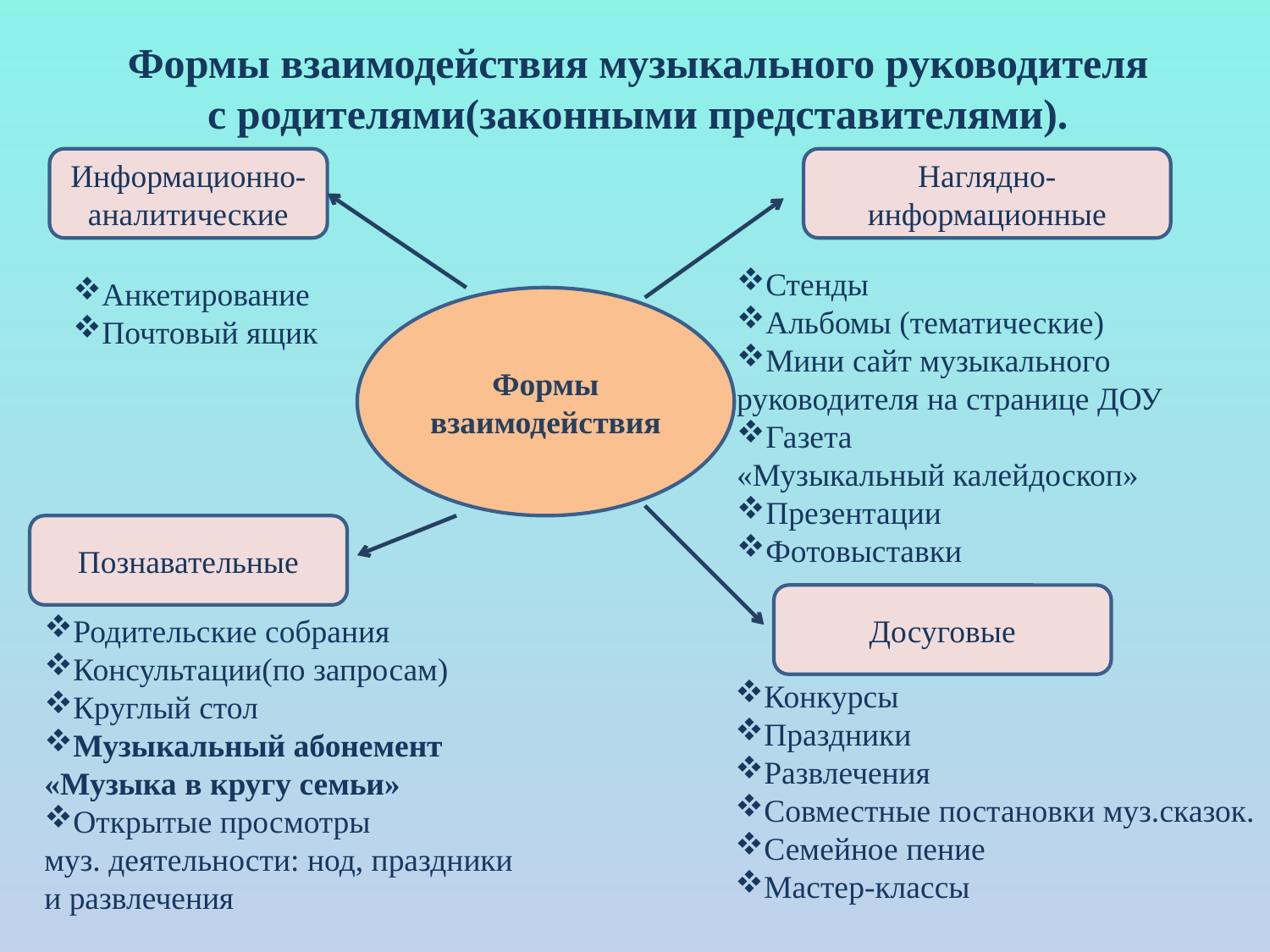

Формы взаимодействия музыкального руководителя
с родителями(законными представителями).
Информационно-
аналитические
Наглядно-
информационные
Стенды
Альбомы (тематические)
Мини сайт музыкального руководителя на странице ДОУ
Газета
«Музыкальный калейдоскоп»
Презентации
Фотовыставки

Анкетирование
Почтовый ящик
Формы
взаимодействия
Познавательные
Досуговые
Родительские собрания
Консультации(по запросам)
Круглый стол
Музыкальный абонемент
«Музыка в кругу семьи»
Открытые просмотры
муз. деятельности: нод, праздники
и развлечения

Конкурсы
Праздники
Развлечения
Совместные постановки муз.сказок.
Семейное пение
Мастер-классы